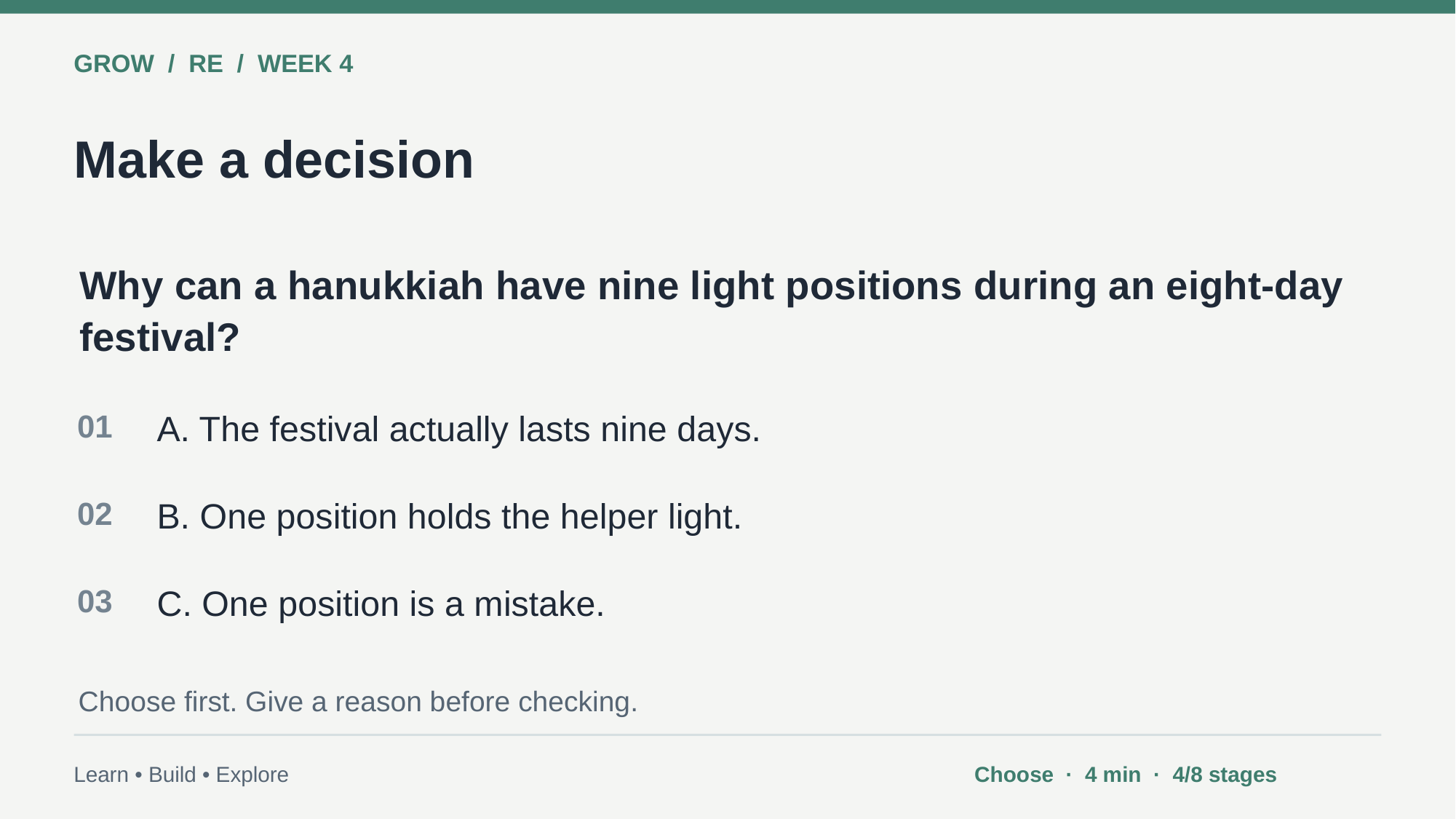

GROW  /  RE  /  WEEK 4
Make a decision
Why can a hanukkiah have nine light positions during an eight-day festival?
01
A. The festival actually lasts nine days.
02
B. One position holds the helper light.
03
C. One position is a mistake.
Choose first. Give a reason before checking.

Learn • Build • Explore
Choose  ·  4 min  ·  4/8 stages